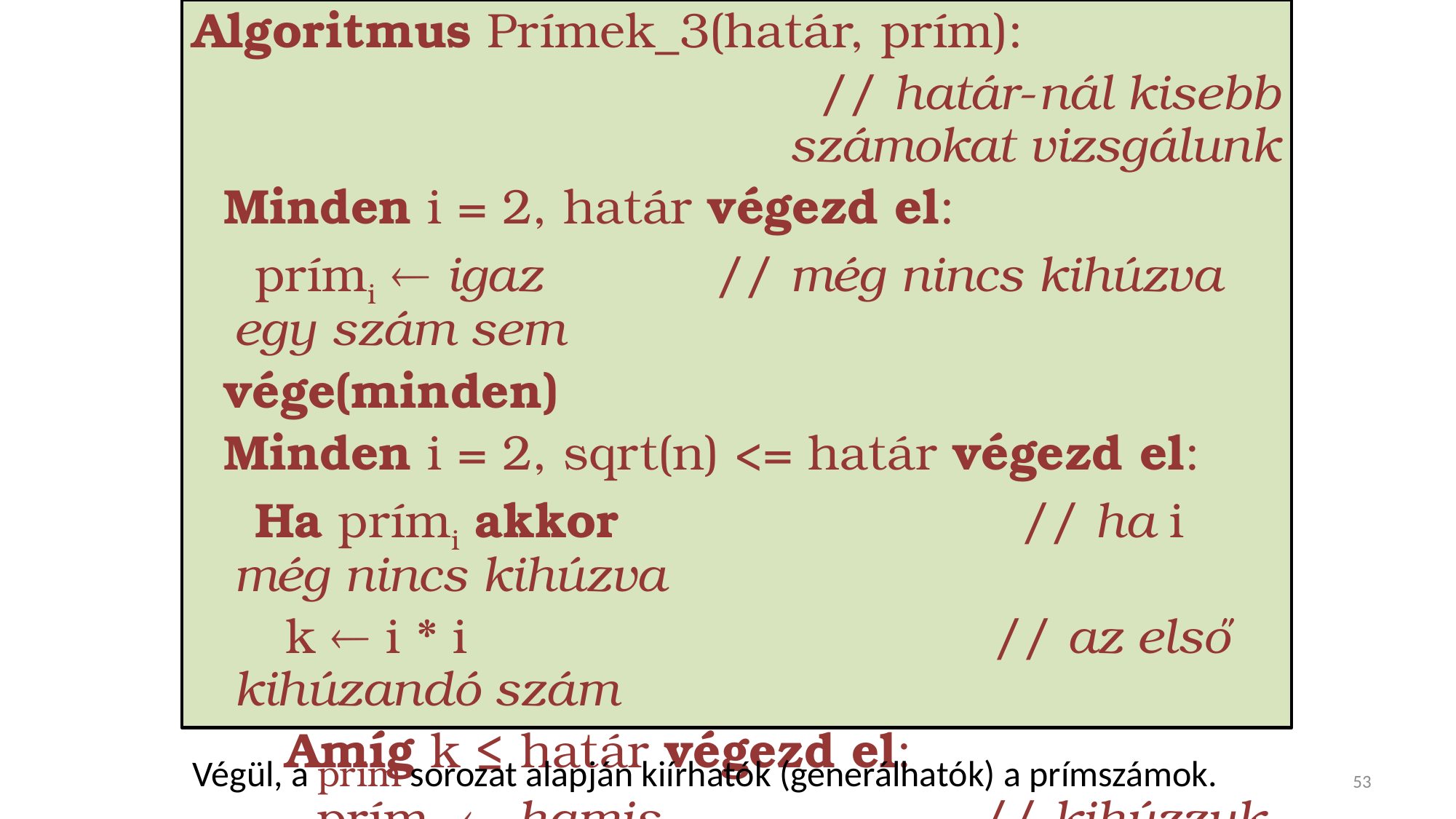

Algoritmus Prímek_3(határ, prím):
                              // határ-nál kisebb számokat vizsgálunk
  Minden i = 2, határ végezd el:
    prími ← igaz	          // még nincs kihúzva egy szám sem
  vége(minden)
  Minden i = 2, sqrt(n) <= határ végezd el:
    Ha prími akkor                          // ha i még nincs kihúzva
      k ← i * i                                  // az első kihúzandó szám
      Amíg k ≤ határ végezd el:
        prímk ← hamis	                    // kihúzzuk a k számot
        k ← k + i     // a következő kihúzandó többszöröse i-nek
      vége(amíg)
    vége(ha)
  vége(minden)
Vége(algoritmus)
Végül, a prím sorozat alapján kiírhatók (generálhatók) a prímszámok.
53